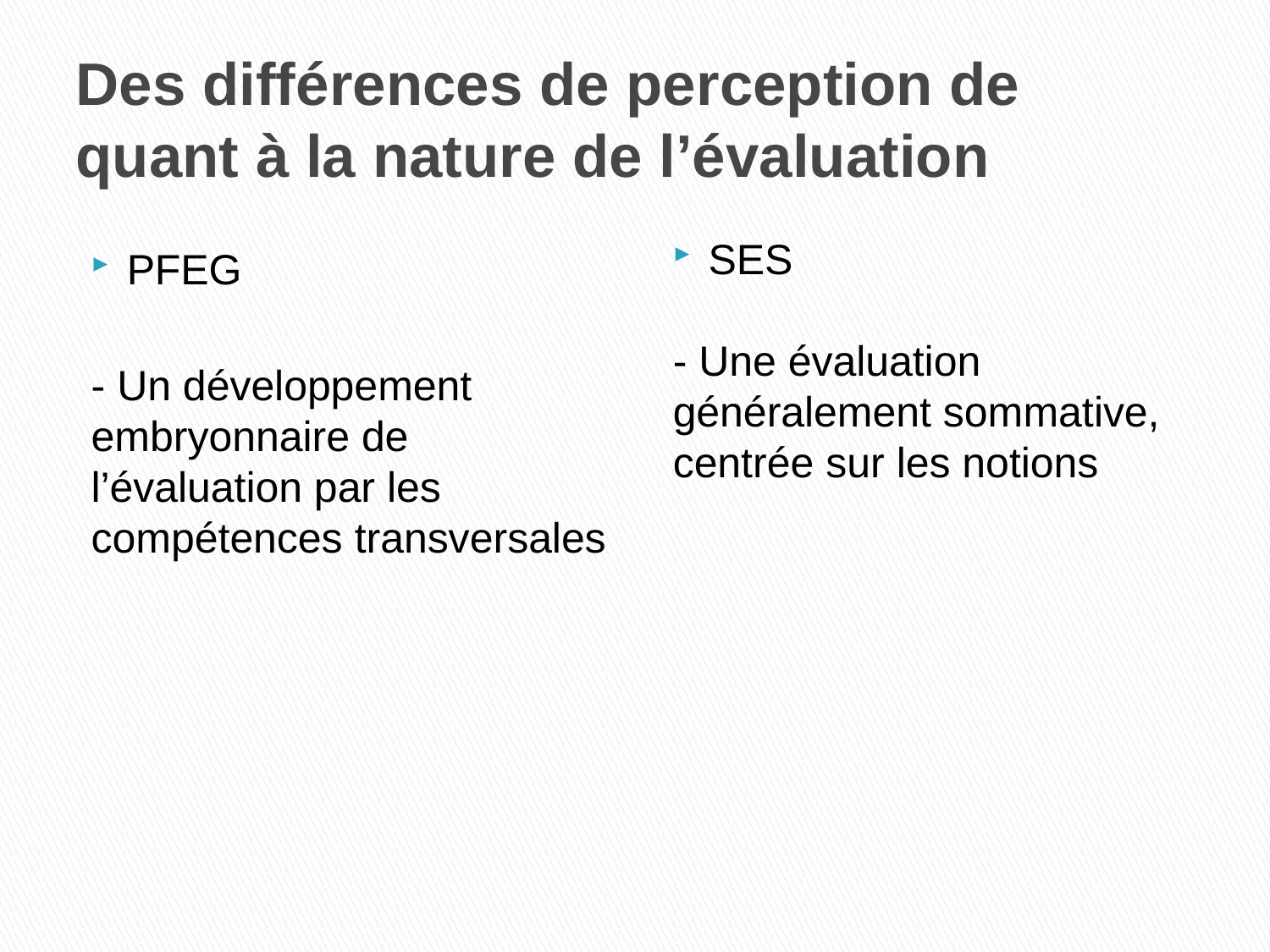

# Des différences de perception de quant à la nature de l’évaluation
SES

- Une évaluation généralement sommative, centrée sur les notions
PFEG

- Un développement embryonnaire de l’évaluation par les compétences transversales